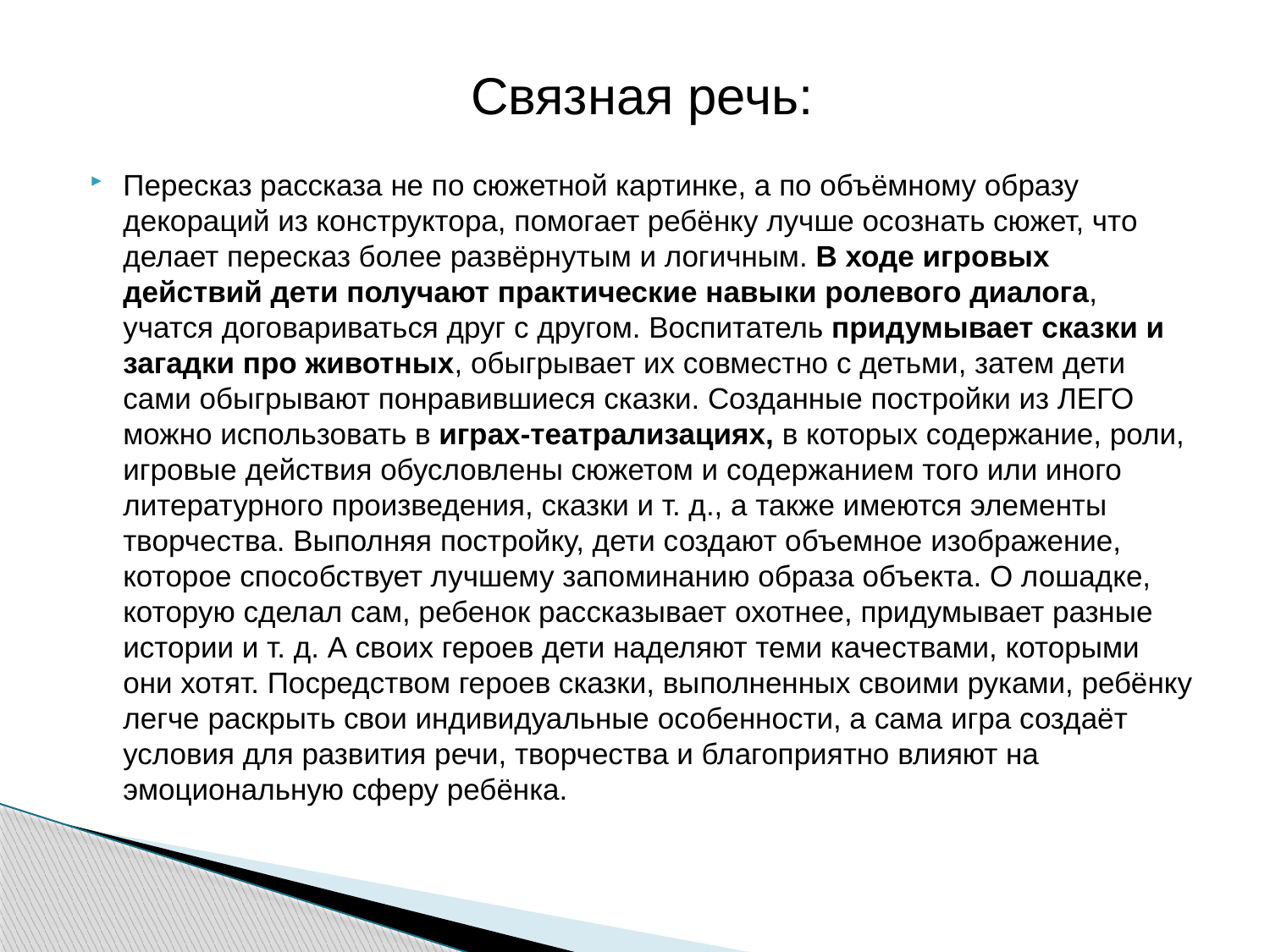

Связная речь:

Пересказ рассказа не по сюжетной картинке, а по объёмному образу декораций из конструктора, помогает ребёнку лучше осознать сюжет, что делает пересказ более развёрнутым и логичным. В ходе игровых действий дети получают практические навыки ролевого диалога, учатся договариваться друг с другом. Воспитатель придумывает сказки и загадки про животных, обыгрывает их совместно с детьми, затем дети сами обыгрывают понравившиеся сказки. Созданные постройки из ЛЕГО можно использовать в играх-театрализациях, в которых содержание, роли, игровые действия обусловлены сюжетом и содержанием того или иного литературного произведения, сказки и т. д., а также имеются элементы творчества. Выполняя постройку, дети создают объемное изображение, которое способствует лучшему запоминанию образа объекта. О лошадке, которую сделал сам, ребенок рассказывает охотнее, придумывает разные истории и т. д. А своих героев дети наделяют теми качествами, которыми они хотят. Посредством героев сказки, выполненных своими руками, ребёнку легче раскрыть свои индивидуальные особенности, а сама игра создаёт условия для развития речи, творчества и благоприятно влияют на эмоциональную сферу ребёнка.